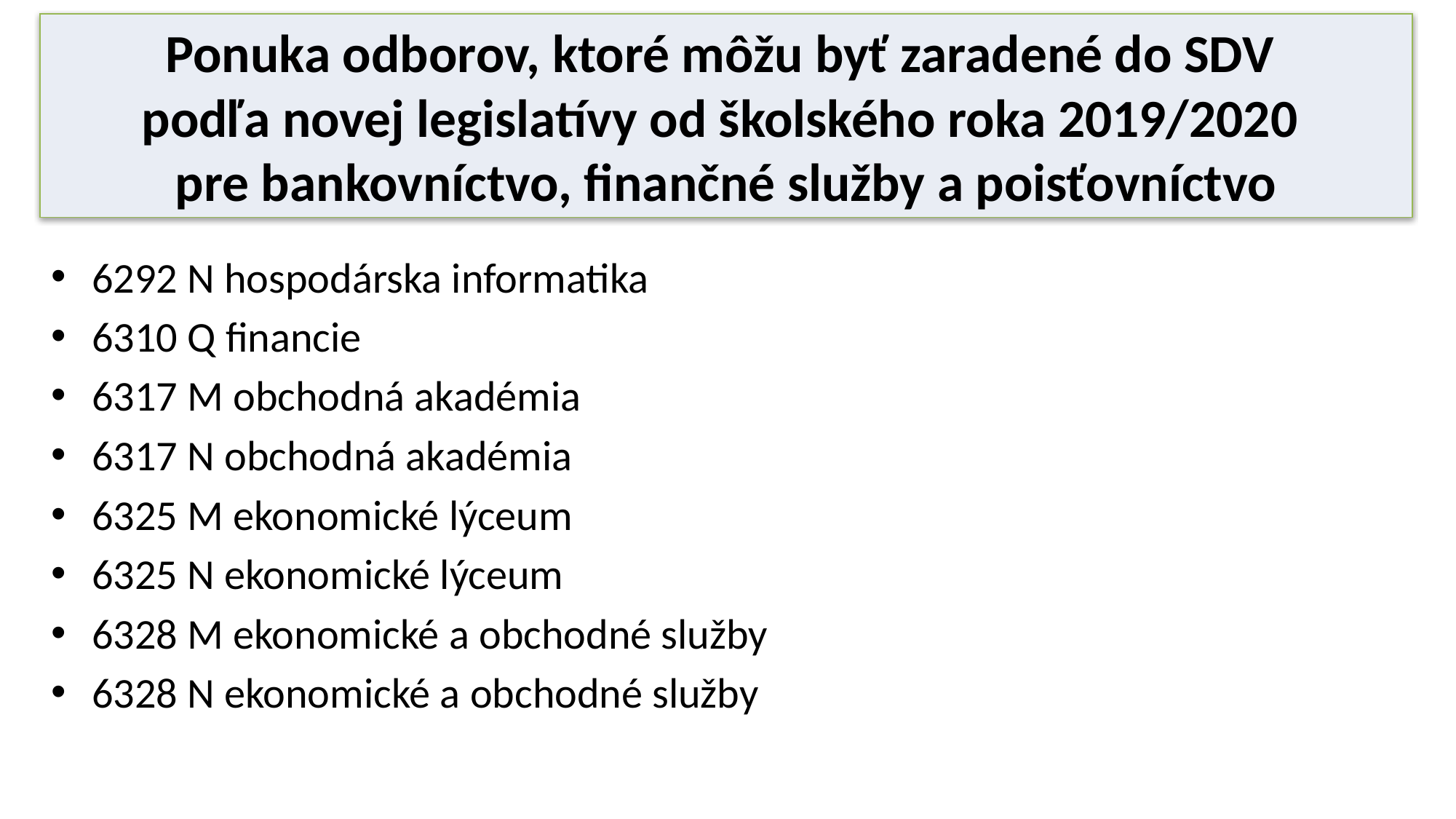

# Ponuka odborov, ktoré môžu byť zaradené do SDV podľa novej legislatívy od školského roka 2019/2020 pre bankovníctvo, finančné služby a poisťovníctvo
6292 N hospodárska informatika
6310 Q financie
6317 M obchodná akadémia
6317 N obchodná akadémia
6325 M ekonomické lýceum
6325 N ekonomické lýceum
6328 M ekonomické a obchodné služby
6328 N ekonomické a obchodné služby